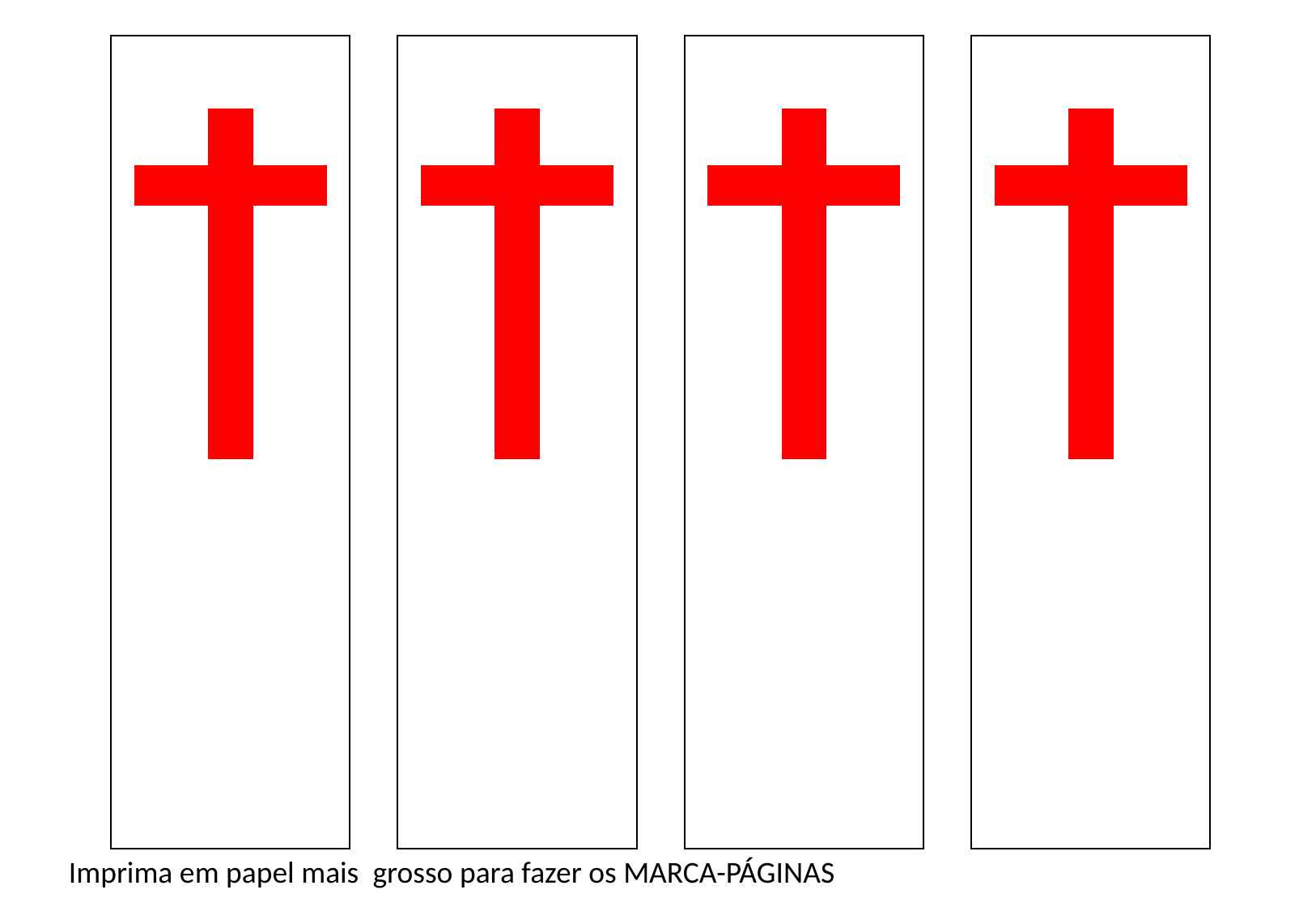

Imprima em papel mais  grosso para fazer os MARCA-PÁGINAS